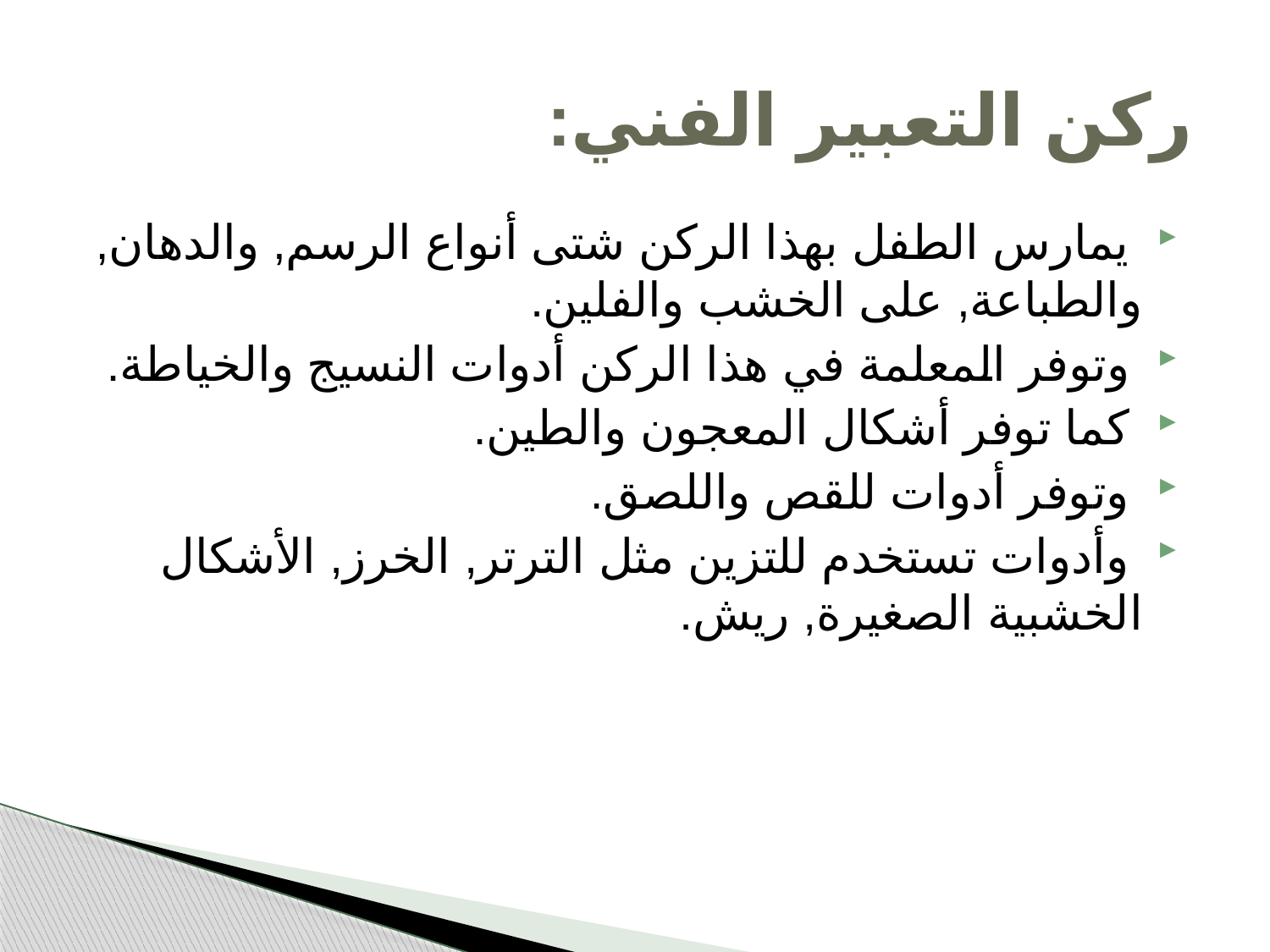

# ركن التعبير الفني:
 يمارس الطفل بهذا الركن شتى أنواع الرسم, والدهان, والطباعة, على الخشب والفلين.
 وتوفر المعلمة في هذا الركن أدوات النسيج والخياطة.
 كما توفر أشكال المعجون والطين.
 وتوفر أدوات للقص واللصق.
 وأدوات تستخدم للتزين مثل الترتر, الخرز, الأشكال الخشبية الصغيرة, ريش.